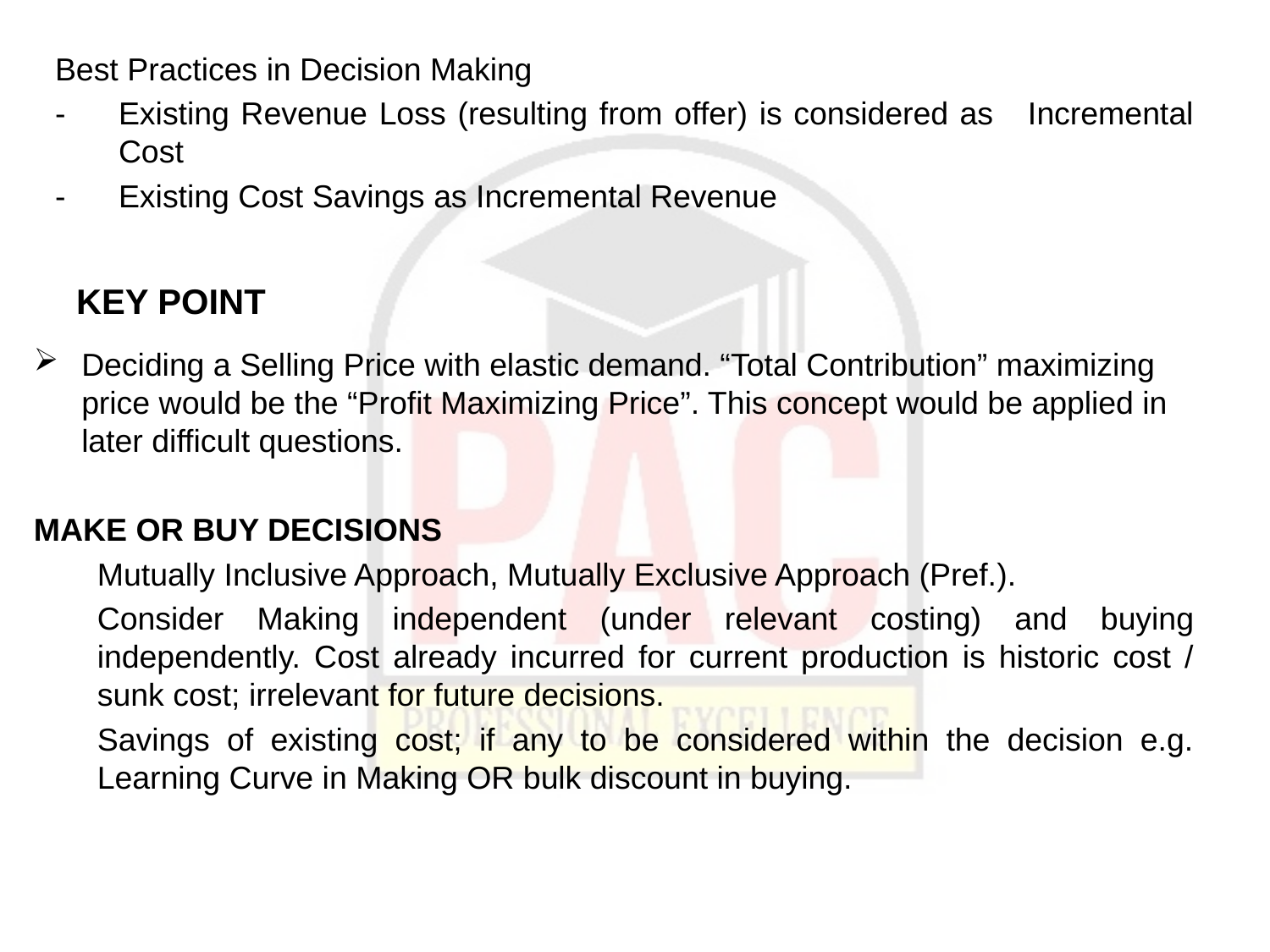

Best Practices in Decision Making
-	Existing Revenue Loss (resulting from offer) is considered as   Incremental Cost
-	Existing Cost Savings as Incremental Revenue

# KEY POINT
Deciding a Selling Price with elastic demand. “Total Contribution” maximizing price would be the “Profit Maximizing Price”. This concept would be applied in later difficult questions.

MAKE OR BUY DECISIONS
Mutually Inclusive Approach, Mutually Exclusive Approach (Pref.).
Consider Making independent (under relevant costing) and buying independently. Cost already incurred for current production is historic cost / sunk cost; irrelevant for future decisions.
Savings of existing cost; if any to be considered within the decision e.g. Learning Curve in Making OR bulk discount in buying.